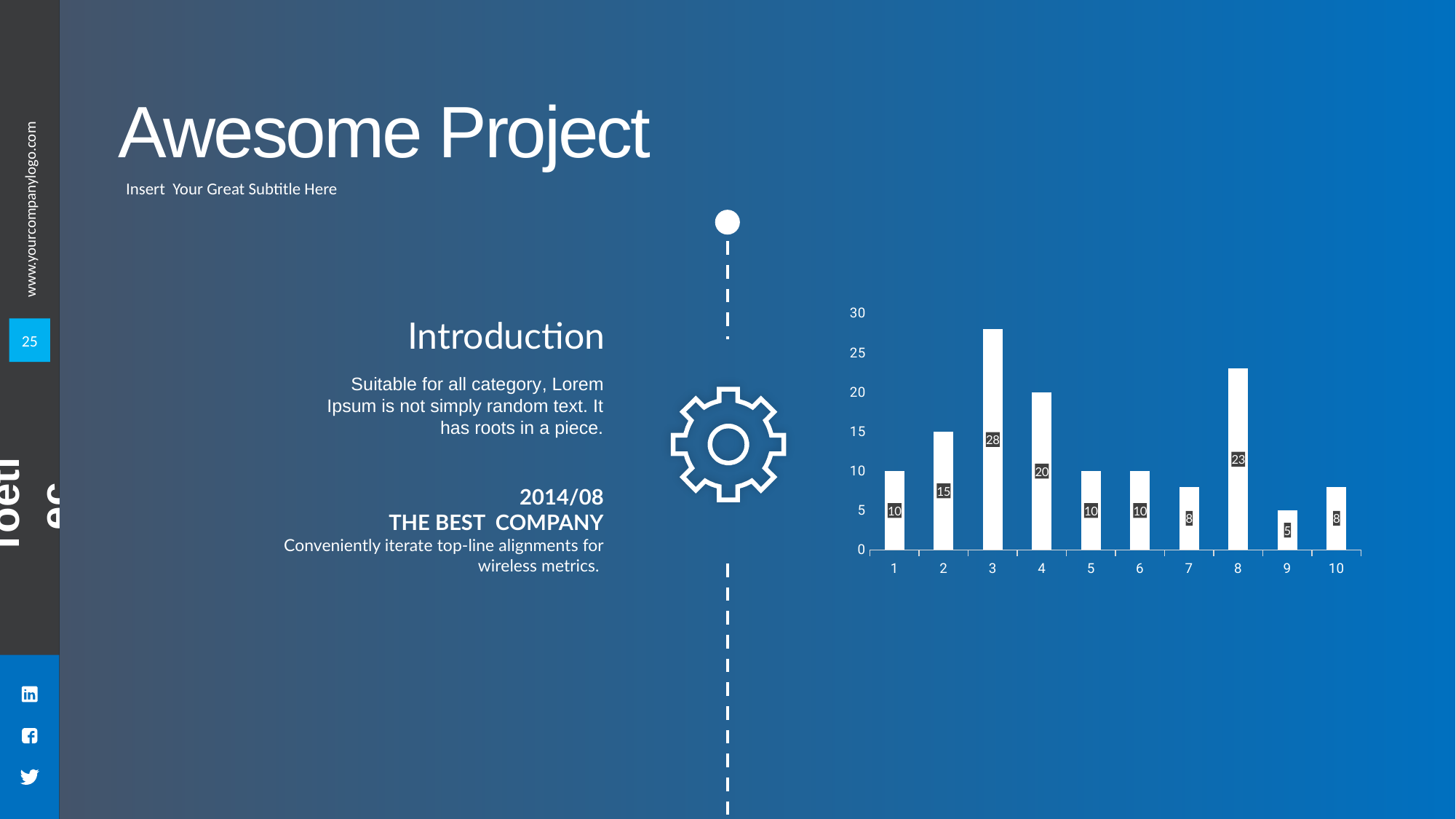

Awesome Project
Insert  Your Great Subtitle Here

Introduction

### Chart

| Category | Series 1 |
|---|---|
25
Suitable for all category, Lorem Ipsum is not simply random text. It has roots in a piece.

2014/08
THE BEST  COMPANY
Conveniently iterate top-line alignments for wireless metrics.